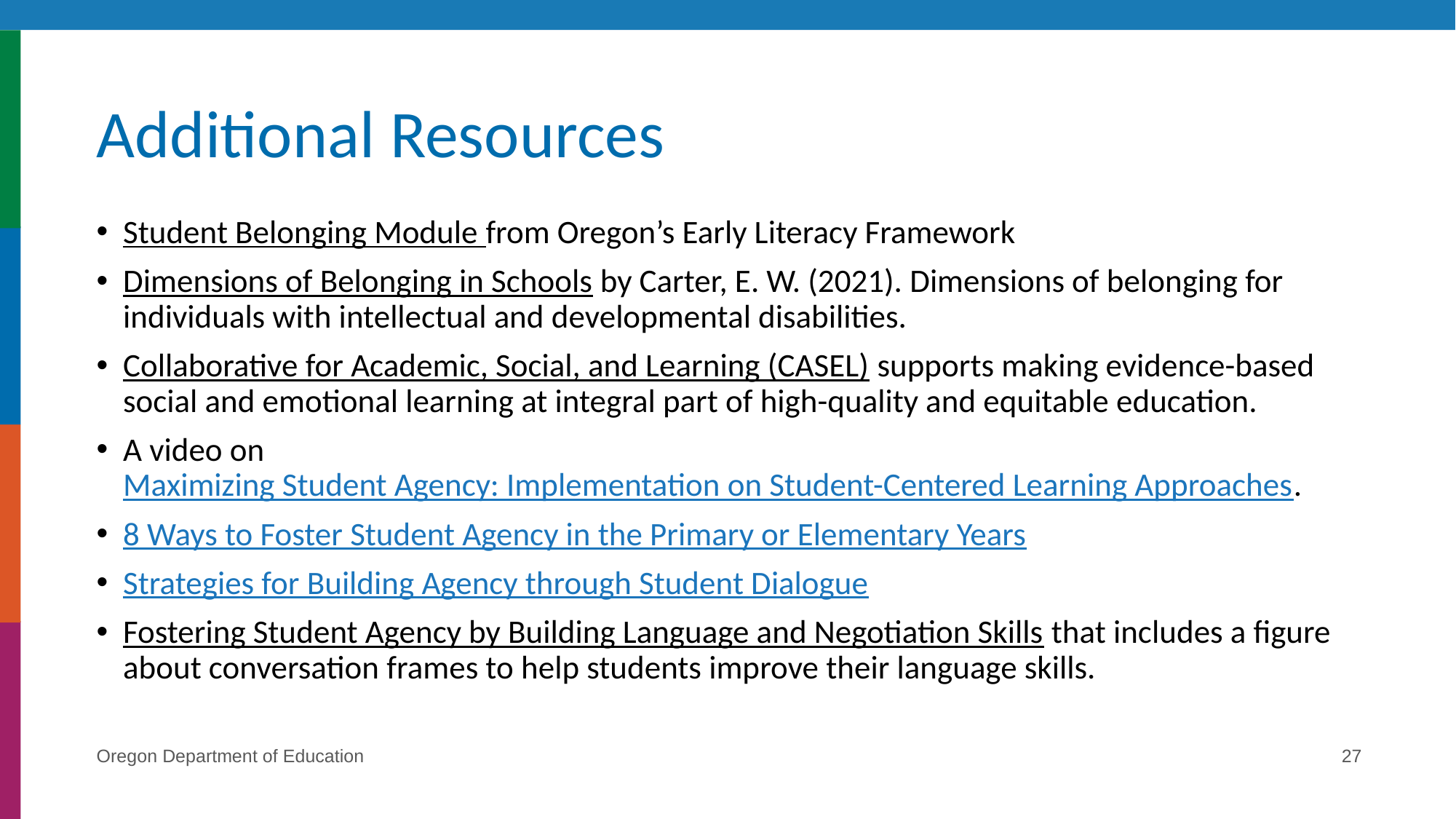

# Additional Resources
Student Belonging Module from Oregon’s Early Literacy Framework
Dimensions of Belonging in Schools by Carter, E. W. (2021). Dimensions of belonging for individuals with intellectual and developmental disabilities.
Collaborative for Academic, Social, and Learning (CASEL) supports making evidence-based social and emotional learning at integral part of high-quality and equitable education.
A video on Maximizing Student Agency: Implementation on Student-Centered Learning Approaches.
8 Ways to Foster Student Agency in the Primary or Elementary Years
Strategies for Building Agency through Student Dialogue
Fostering Student Agency by Building Language and Negotiation Skills that includes a figure about conversation frames to help students improve their language skills.

Oregon Department of Education
27